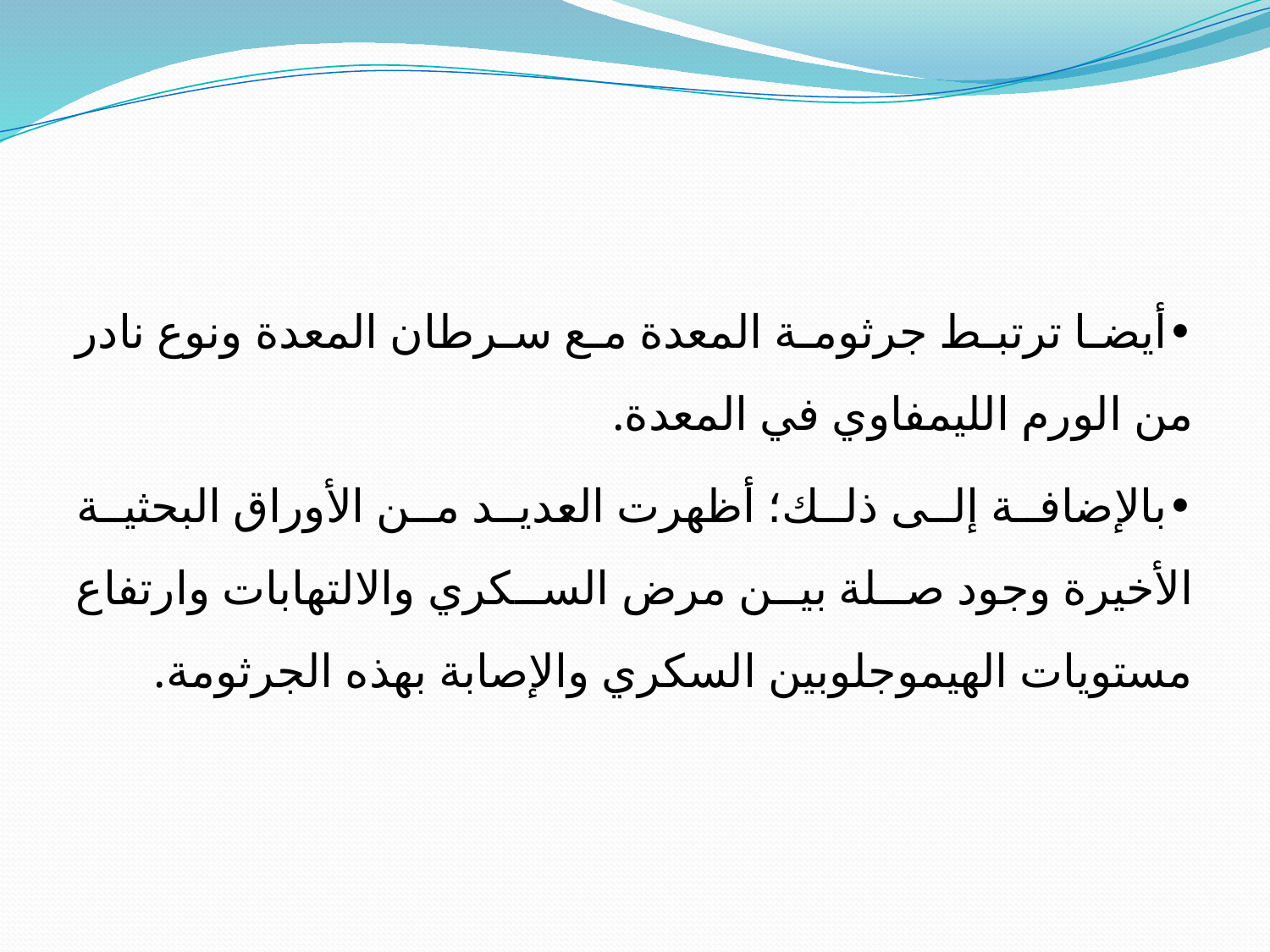

#
•أيضا ترتبط جرثومة المعدة مع سرطان المعدة ونوع نادر من الورم الليمفاوي في المعدة.
•بالإضافة إلى ذلك؛ أظهرت العديد من الأوراق البحثية الأخيرة وجود صلة بين مرض السكري والالتهابات وارتفاع مستويات الهيموجلوبين السكري والإصابة بهذه الجرثومة.